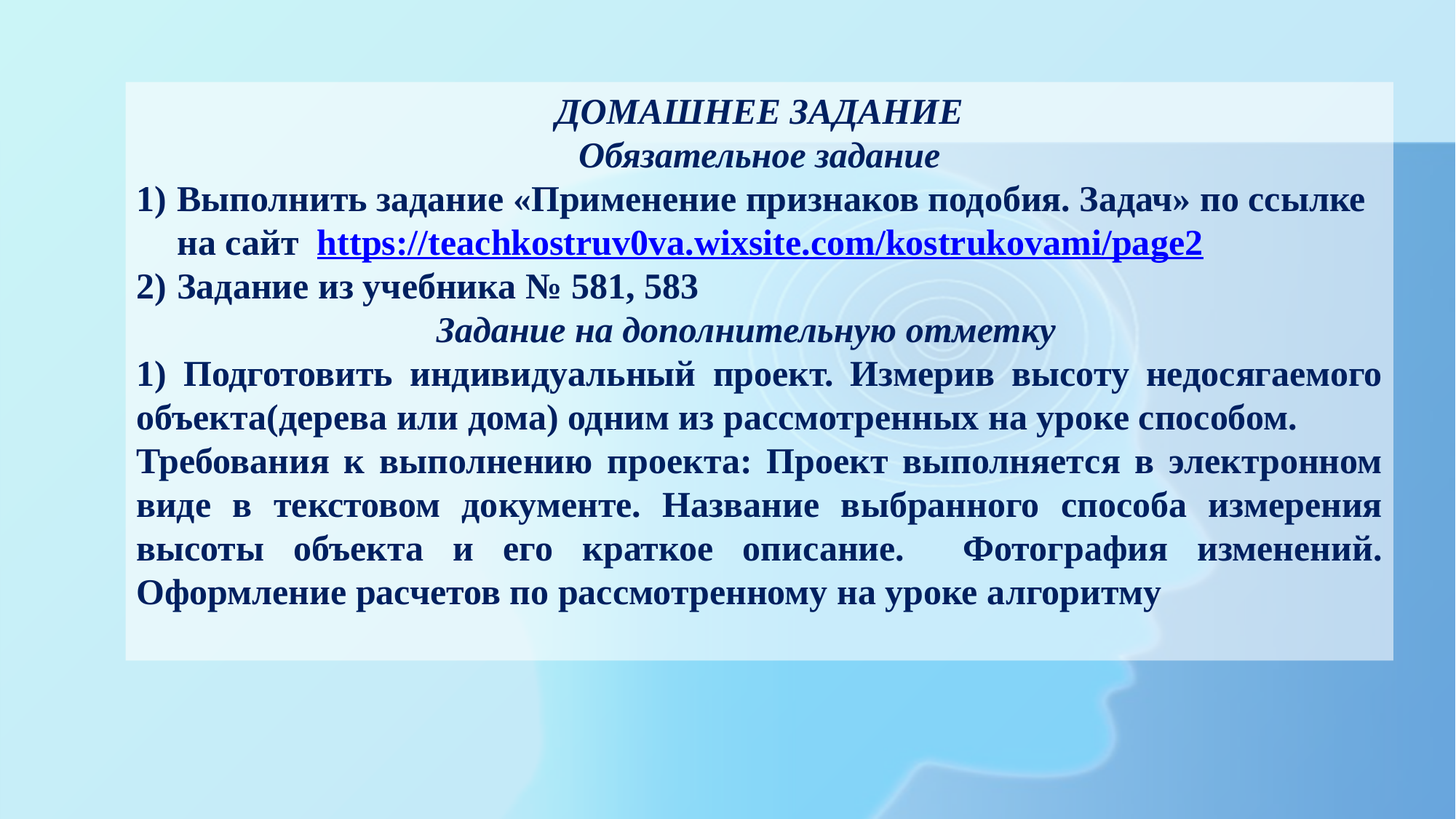

ДОМАШНЕЕ ЗАДАНИЕ
Обязательное задание
Выполнить задание «Применение признаков подобия. Задач» по ссылке на сайт  https://teachkostruv0va.wixsite.com/kostrukovami/page2
Задание из учебника № 581, 583
                                 Задание на дополнительную отметку
1) Подготовить индивидуальный проект. Измерив высоту недосягаемого объекта(дерева или дома) одним из рассмотренных на уроке способом.
Требования к выполнению проекта: Проект выполняется в электронном виде в текстовом документе. Название выбранного способа измерения высоты объекта и его краткое описание.  Фотография изменений. Оформление расчетов по рассмотренному на уроке алгоритму